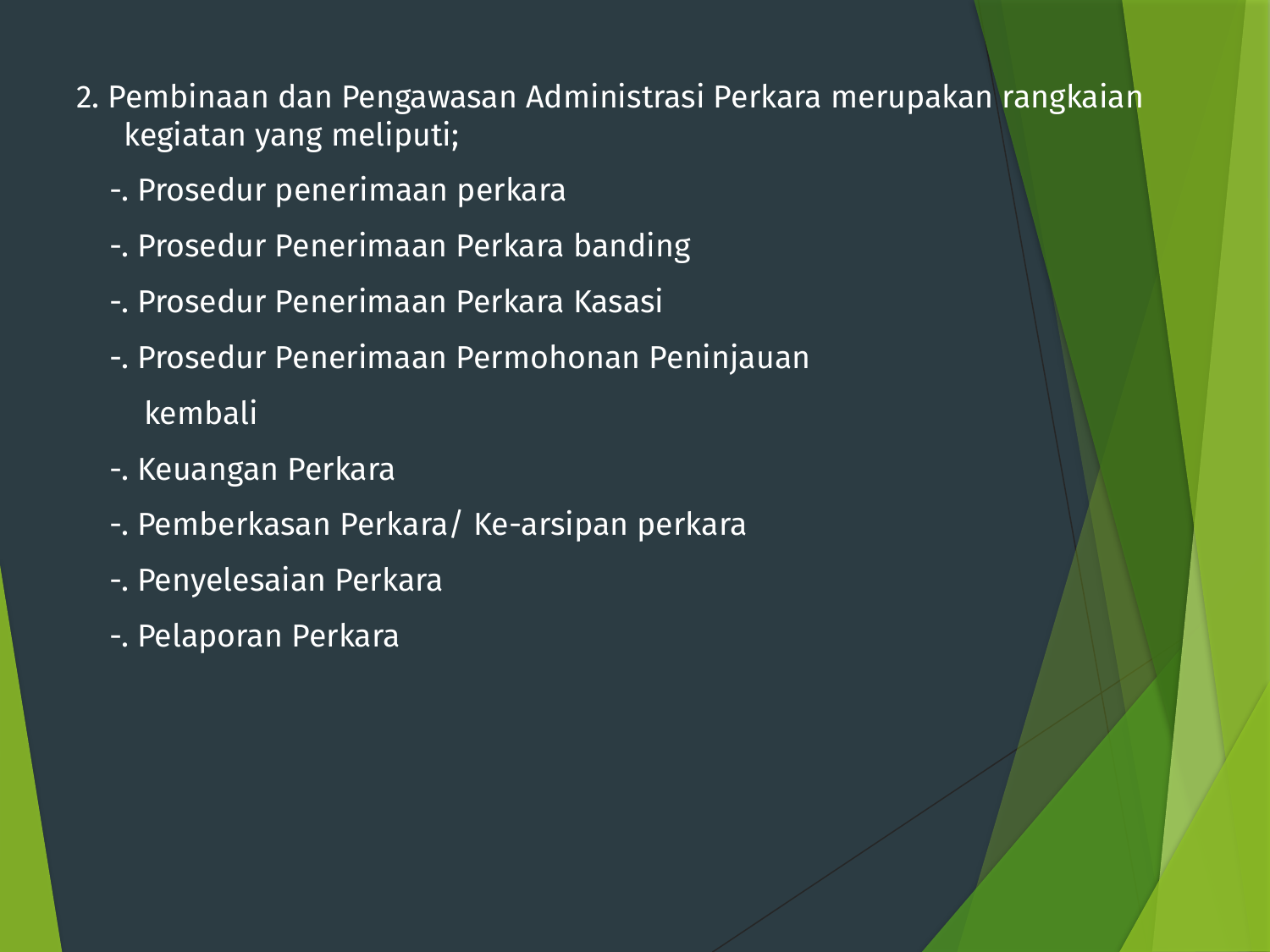

2. Pembinaan dan Pengawasan Administrasi Perkara merupakan rangkaian kegiatan yang meliputi;
    -. Prosedur penerimaan perkara
    -. Prosedur Penerimaan Perkara banding
    -. Prosedur Penerimaan Perkara Kasasi
    -. Prosedur Penerimaan Permohonan Peninjauan
        kembali
    -. Keuangan Perkara
    -. Pemberkasan Perkara/ Ke-arsipan perkara
    -. Penyelesaian Perkara
    -. Pelaporan Perkara